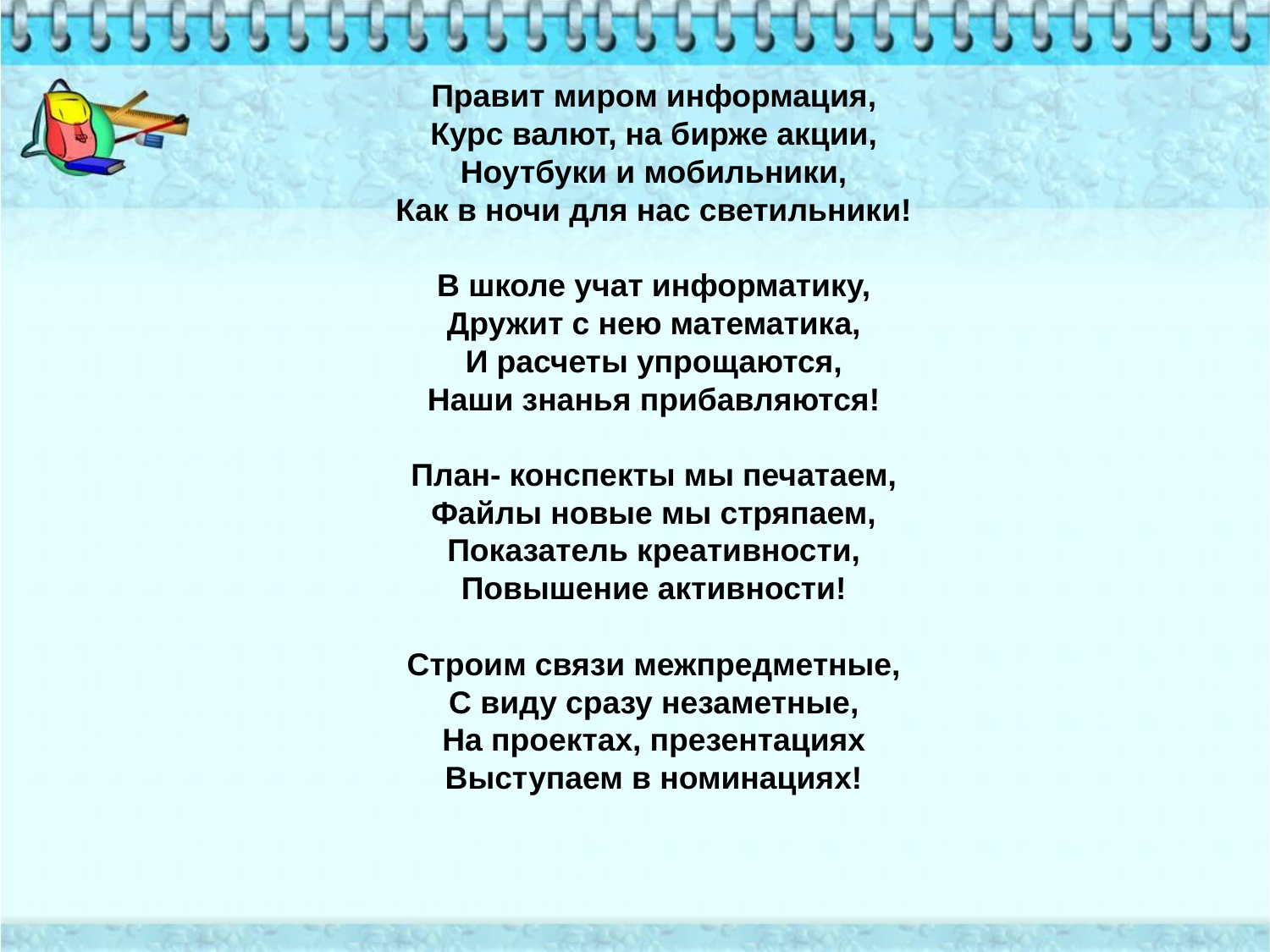

Правит миром информация,
Курс валют, на бирже акции,
Ноутбуки и мобильники,
Как в ночи для нас светильники!
В школе учат информатику,
Дружит с нею математика,
И расчеты упрощаются,
Наши знанья прибавляются!
План- конспекты мы печатаем,
Файлы новые мы стряпаем,
Показатель креативности,
Повышение активности!
Строим связи межпредметные,
С виду сразу незаметные,
На проектах, презентациях
Выступаем в номинациях!